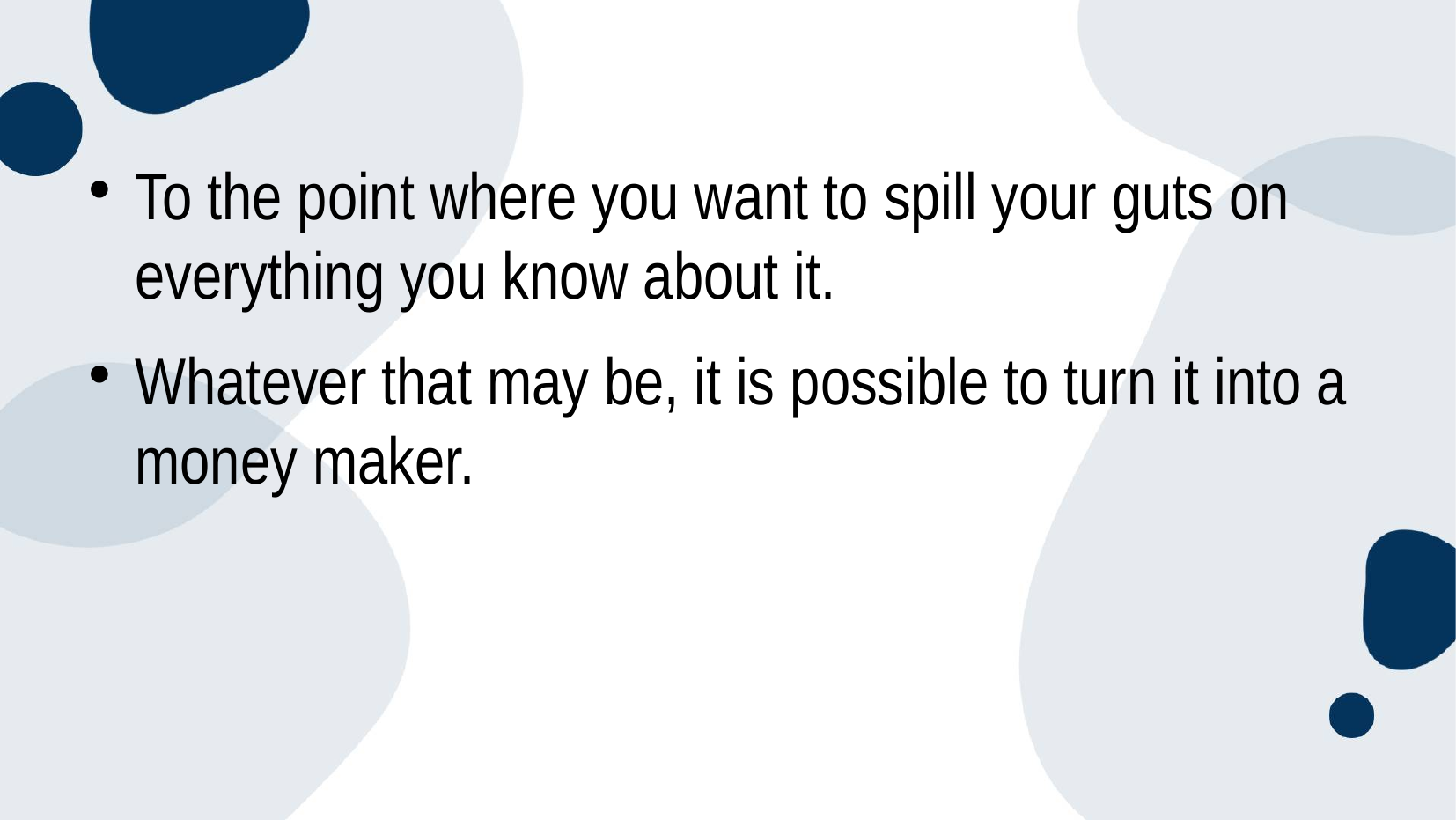

#
To the point where you want to spill your guts on everything you know about it.
Whatever that may be, it is possible to turn it into a money maker.